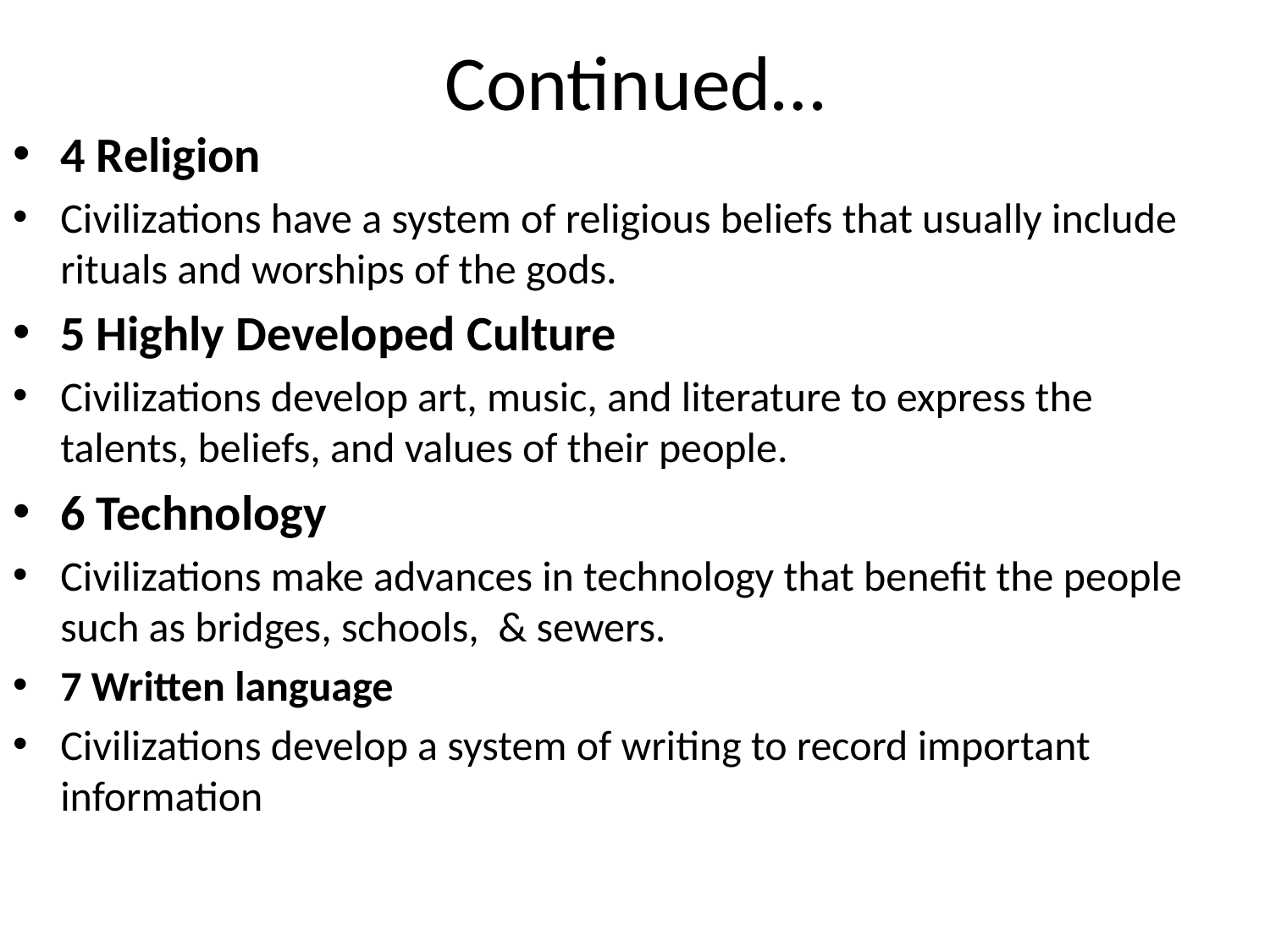

# Continued…
4 Religion
Civilizations have a system of religious beliefs that usually include rituals and worships of the gods.
5 Highly Developed Culture
Civilizations develop art, music, and literature to express the talents, beliefs, and values of their people.
6 Technology
Civilizations make advances in technology that benefit the people such as bridges, schools,  & sewers.
7 Written language
Civilizations develop a system of writing to record important information